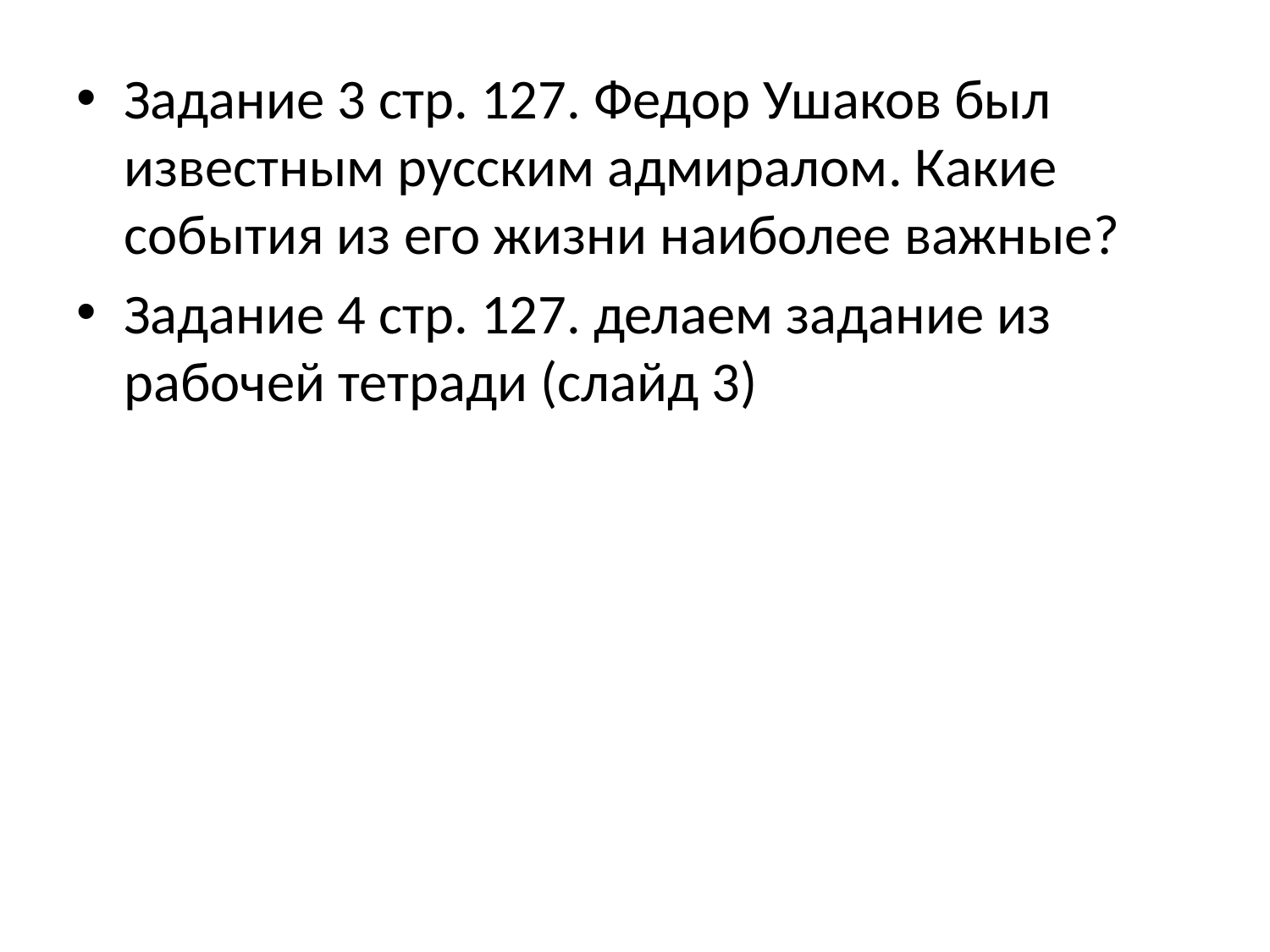

Задание 3 стр. 127. Федор Ушаков был известным русским адмиралом. Какие события из его жизни наиболее важные?
Задание 4 стр. 127. делаем задание из рабочей тетради (слайд 3)